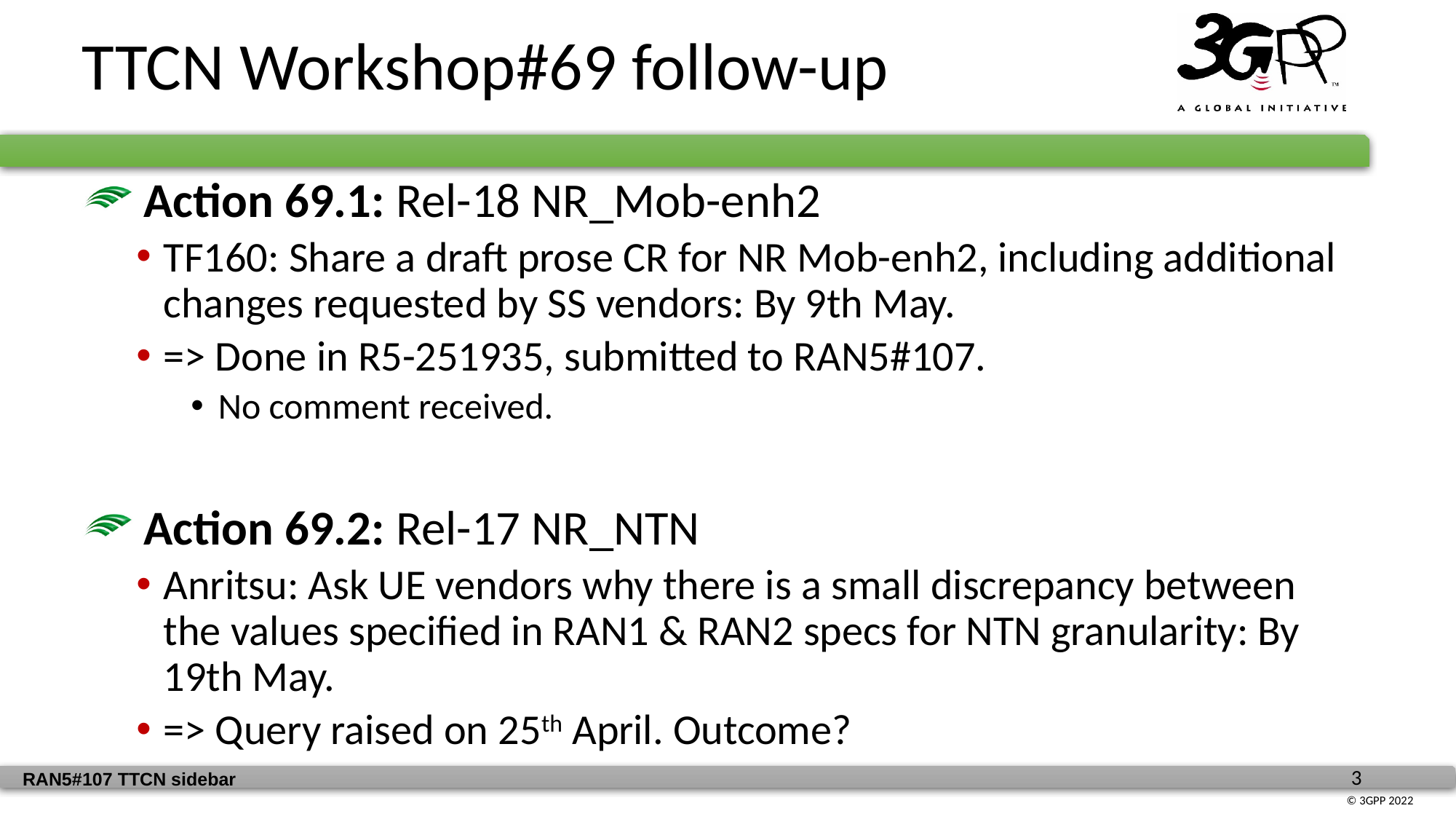

TTCN Workshop#69 follow-up
 Action 69.1: Rel-18 NR_Mob-enh2
TF160: Share a draft prose CR for NR Mob-enh2, including additional changes requested by SS vendors: By 9th May.
=> Done in R5-251935, submitted to RAN5#107.
No comment received.

 Action 69.2: Rel-17 NR_NTN
Anritsu: Ask UE vendors why there is a small discrepancy between the values specified in RAN1 & RAN2 specs for NTN granularity: By 19th May.
=> Query raised on 25th April. Outcome?